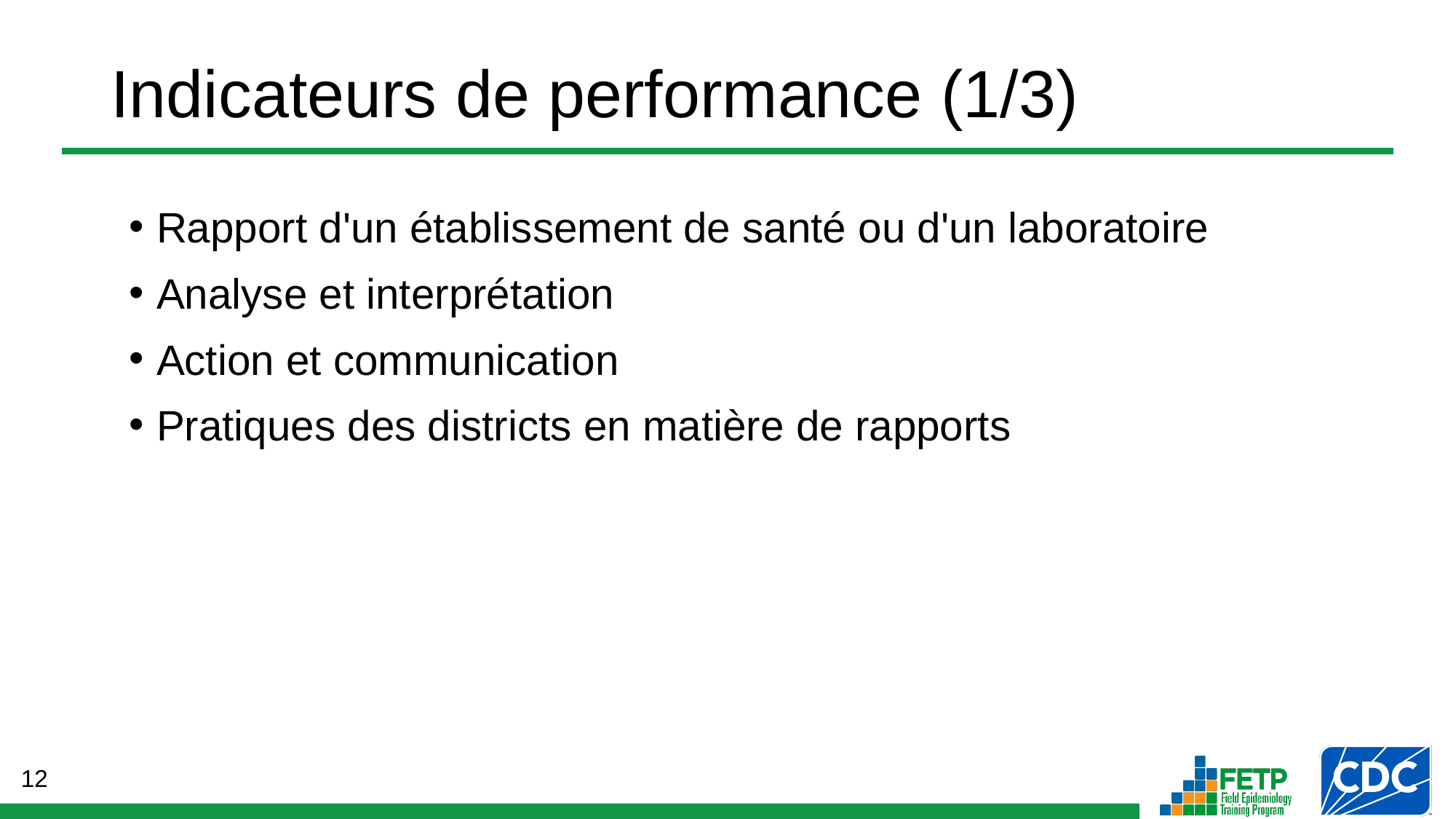

# Indicateurs de performance (1/3)

Rapport d'un établissement de santé ou d'un laboratoire
Analyse et interprétation
Action et communication
Pratiques des districts en matière de rapports